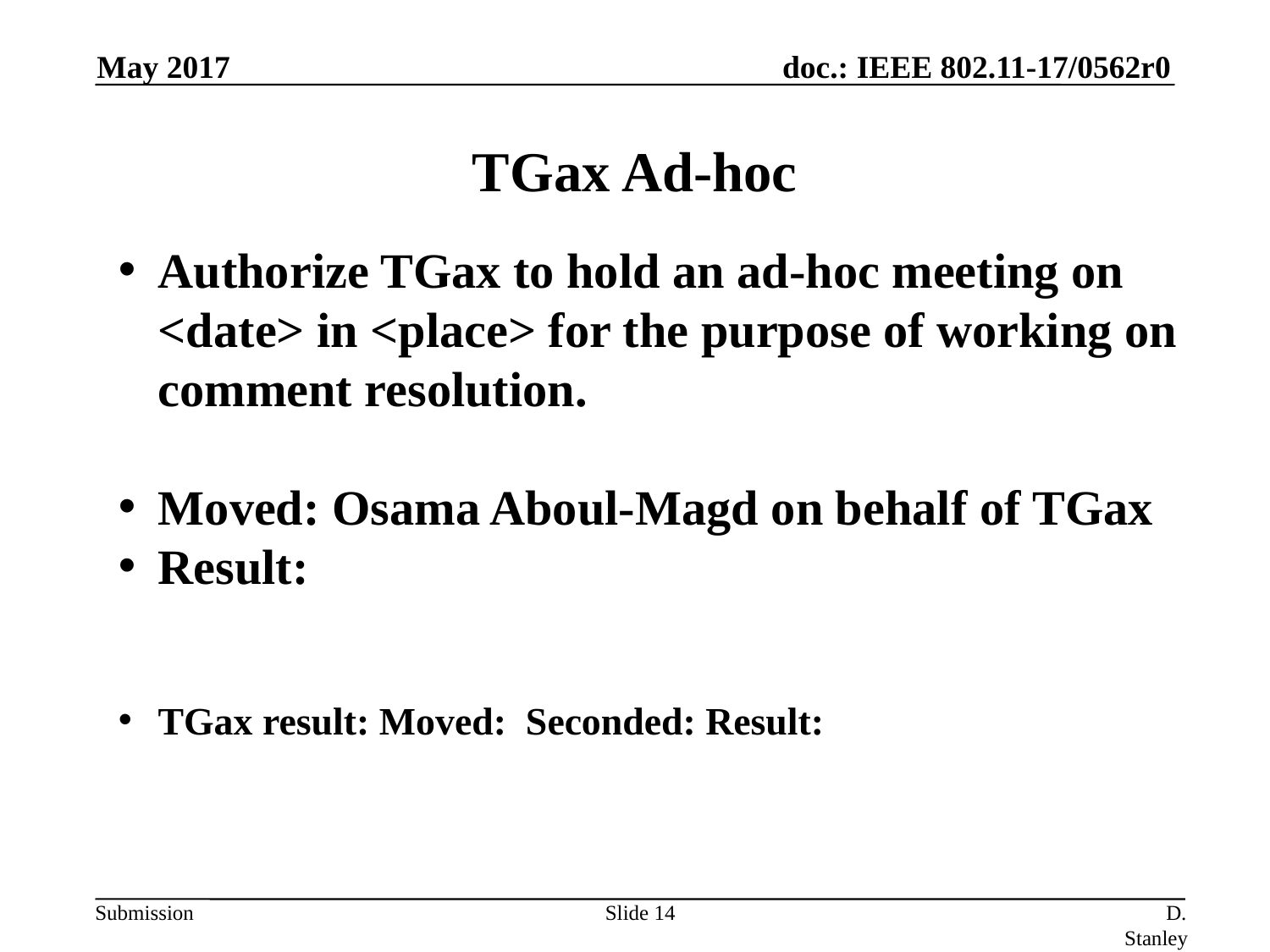

May 2017
# TGax Ad-hoc
Authorize TGax to hold an ad-hoc meeting on <date> in <place> for the purpose of working on comment resolution.

Moved: Osama Aboul-Magd on behalf of TGax
Result:

TGax result: Moved:  Seconded: Result:
Slide 14
D. Stanley, HP Enterprise